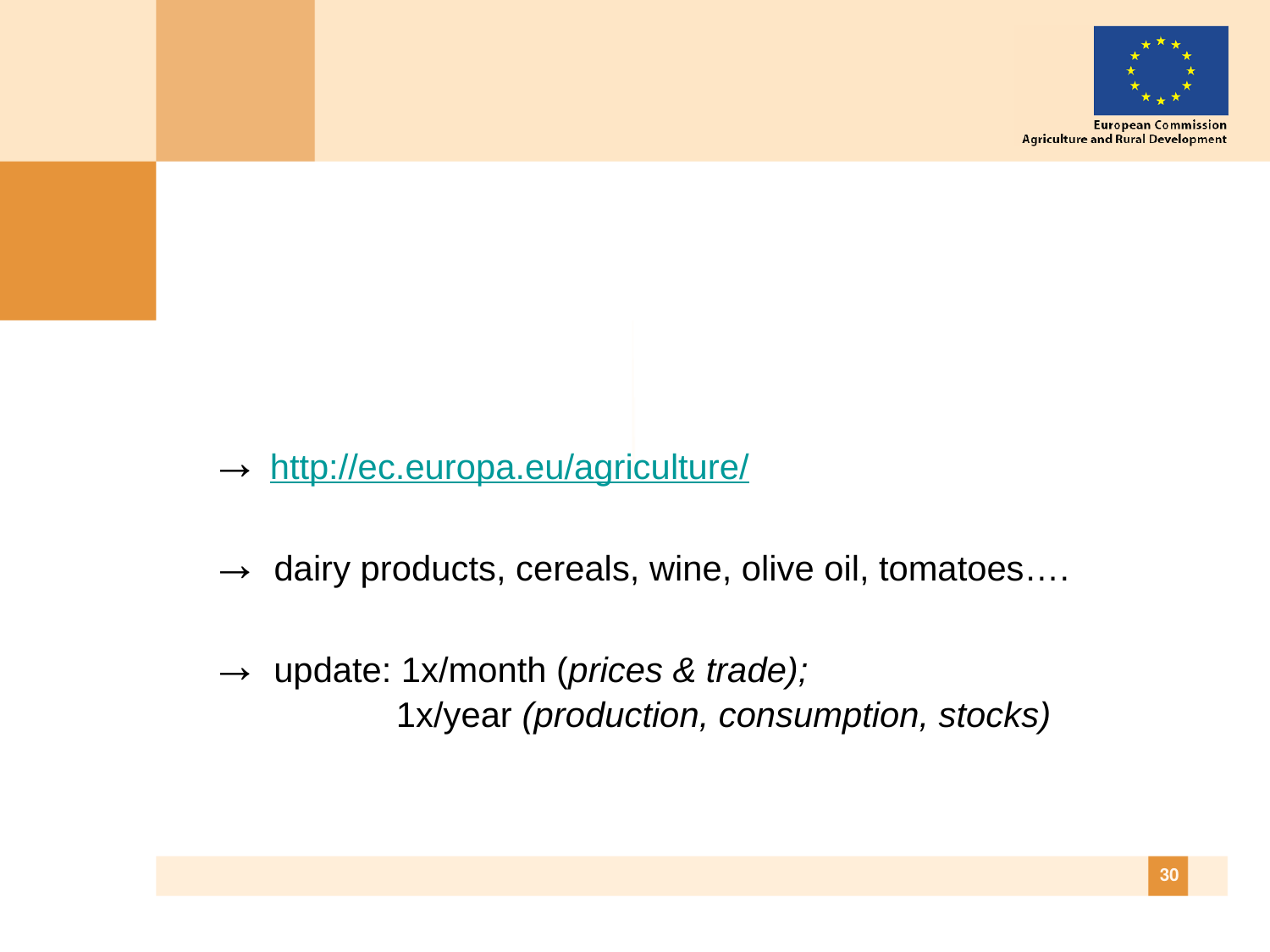

→ http://ec.europa.eu/agriculture/

→ dairy products, cereals, wine, olive oil, tomatoes….

→ update: 1x/month (prices & trade);
	      1x/year (production, consumption, stocks)

30